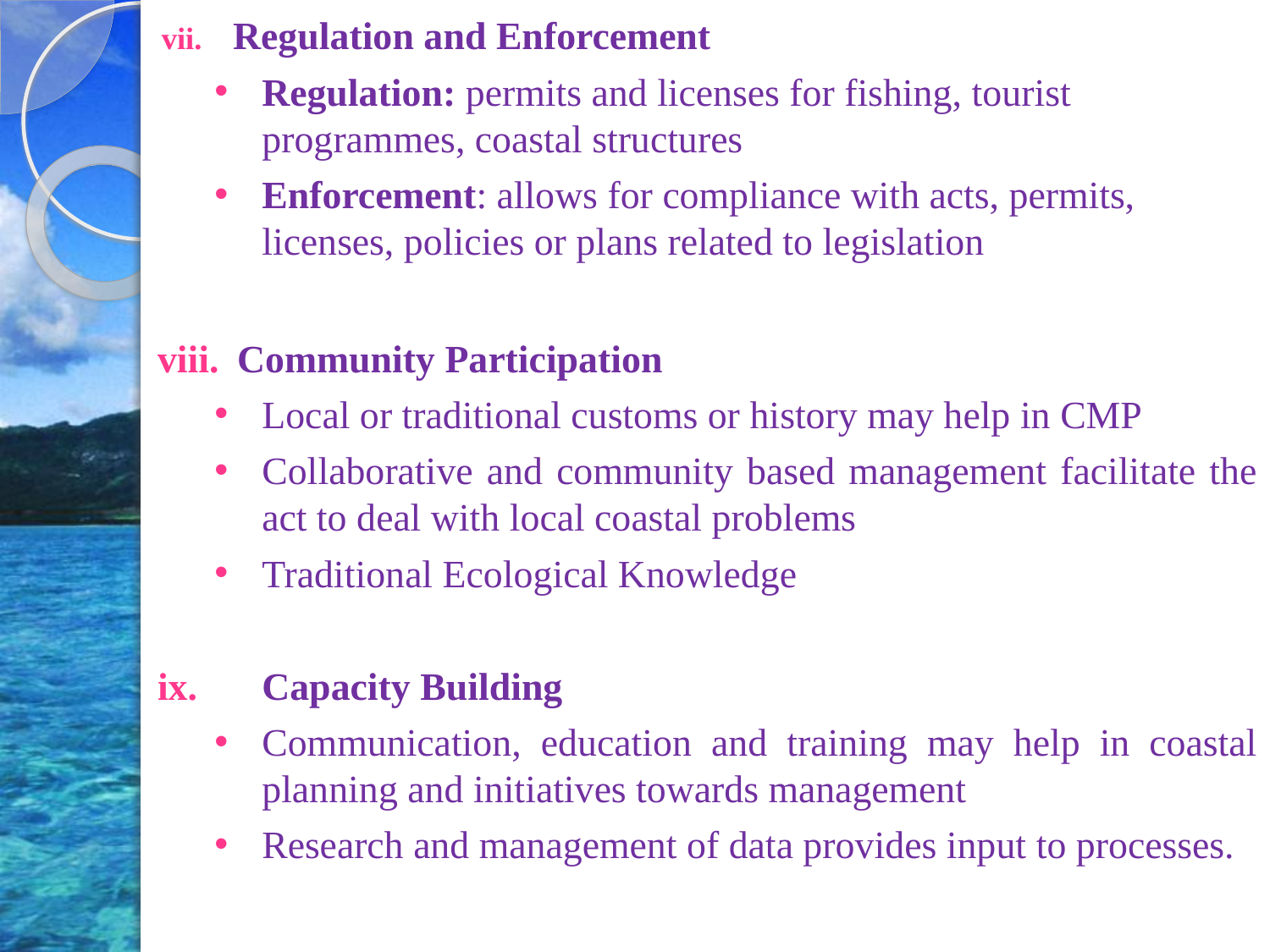

Regulation and Enforcement
Regulation: permits and licenses for fishing, tourist programmes, coastal structures
Enforcement: allows for compliance with acts, permits, licenses, policies or plans related to legislation

Community Participation
Local or traditional customs or history may help in CMP
Collaborative and community based management facilitate the act to deal with local coastal problems
Traditional Ecological Knowledge

Capacity Building
Communication, education and training may help in coastal planning and initiatives towards management
Research and management of data provides input to processes.